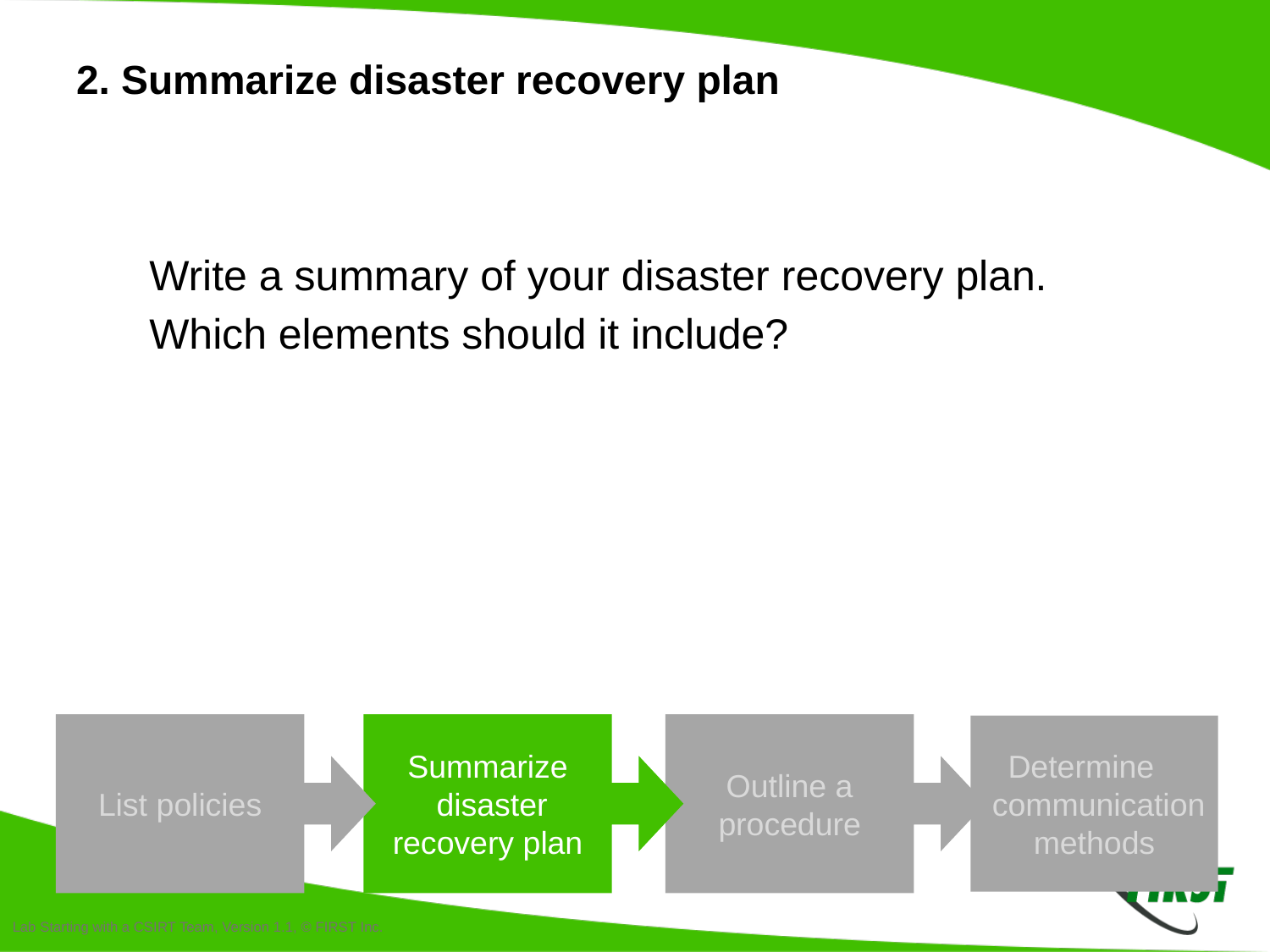

# 2. Summarize disaster recovery plan

Write a summary of your disaster recovery plan. Which elements should it include?
List policies
Summarize
 disaster recovery plan
Outline a procedure
Determine
 communication methods